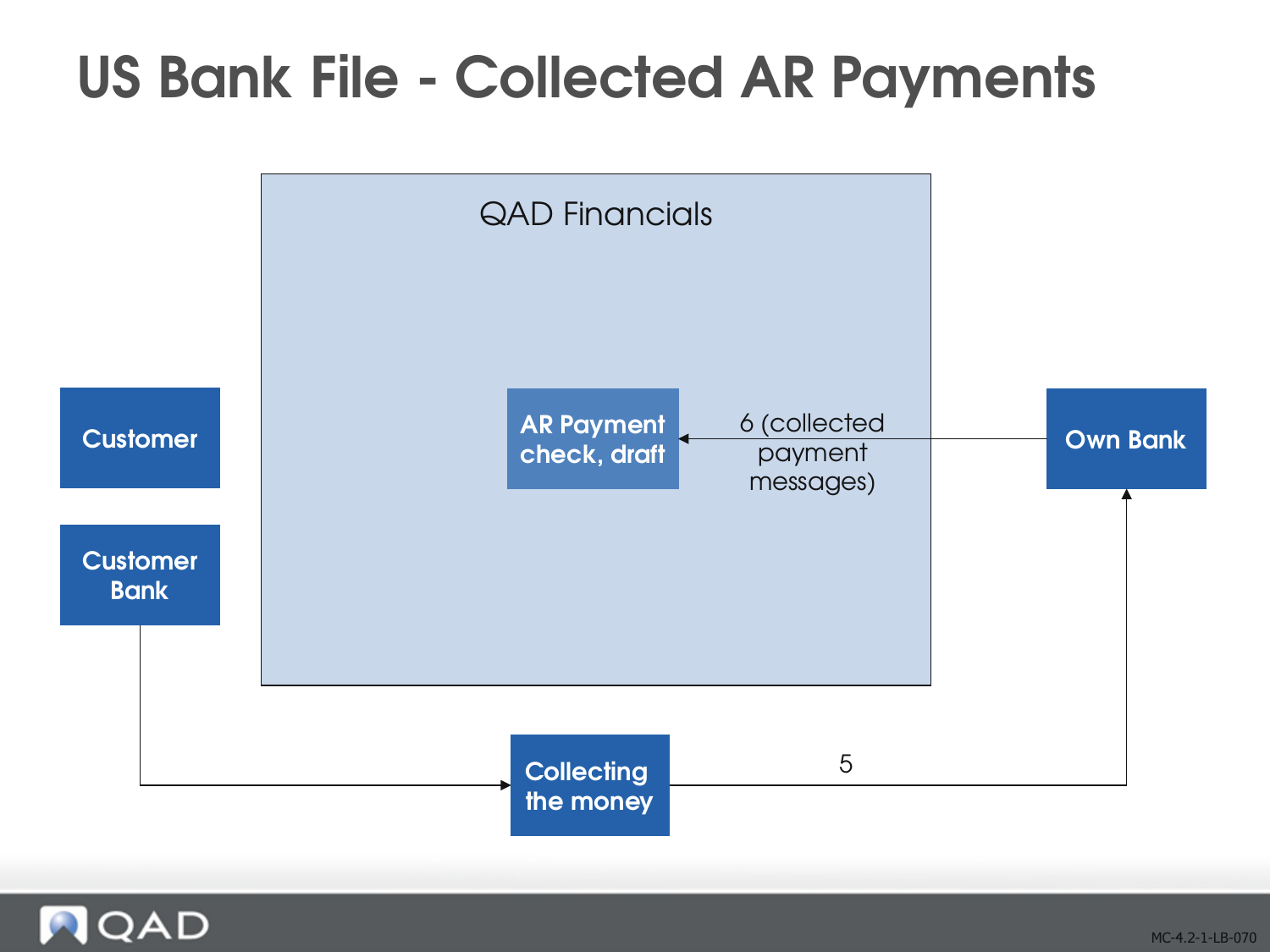

# US Bank File - Collected AR Payments

QAD Financials
Customer
AR Payment
check, draft
Own Bank
6 (collected payment messages)
Customer
Bank
Collecting
the money
5
MC-4.2-1-LB-070